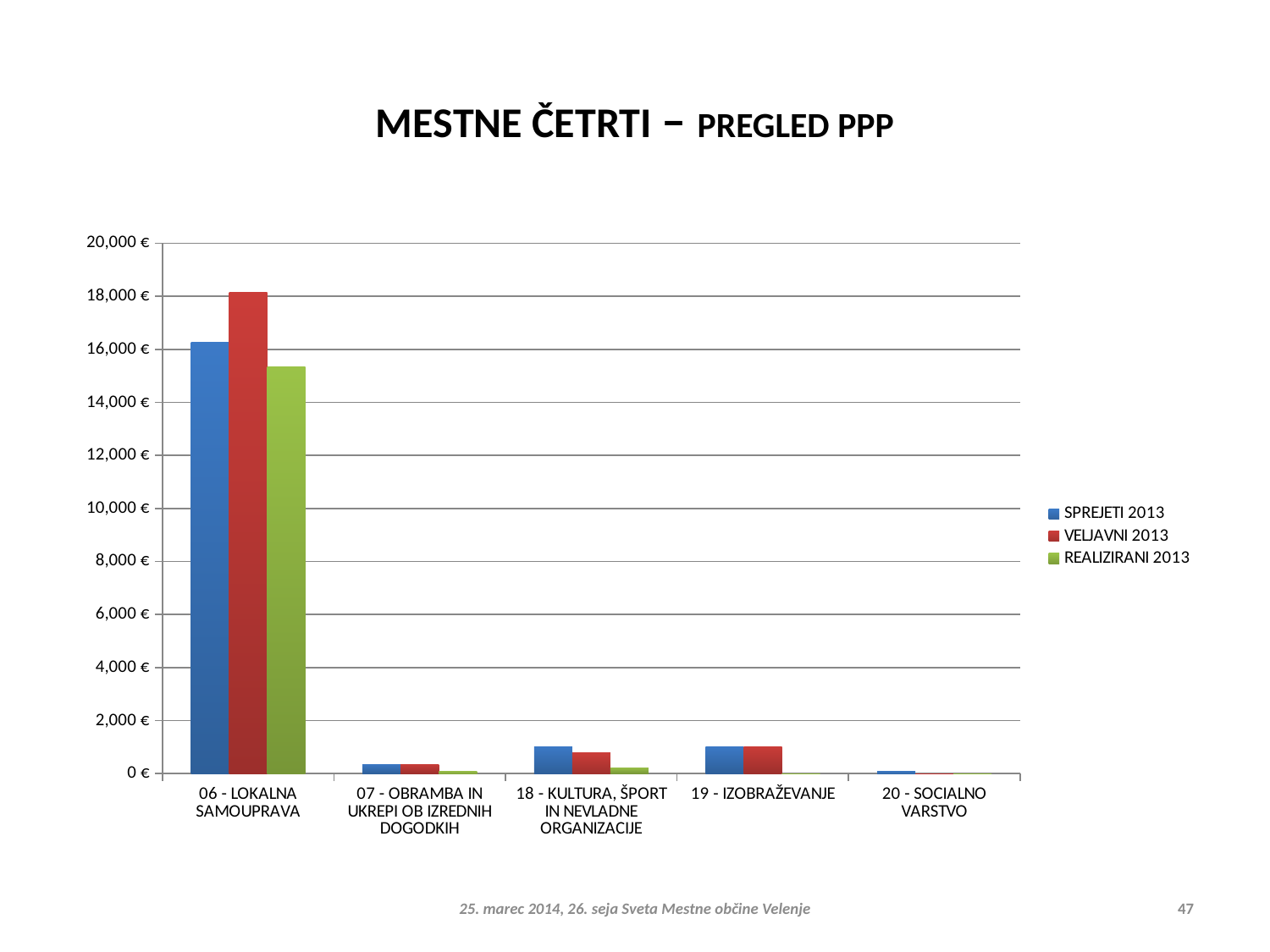

# MESTNE ČETRTI – PREGLED PPP

### Chart

| Category | SPREJETI 2013 | VELJAVNI 2013 | REALIZIRANI 2013 |
|---|---|---|---|
| 06 - LOKALNA SAMOUPRAVA | 16257.0 | 18157.0 | 15325.0 |
| 07 - OBRAMBA IN UKREPI OB IZREDNIH DOGODKIH | 350.0 | 350.0 | 100.0 |
| 18 - KULTURA, ŠPORT IN NEVLADNE ORGANIZACIJE | 1000.0 | 800.0 | 200.0 |
| 19 - IZOBRAŽEVANJE | 1000.0 | 1000.0 | 0.0 |
| 20 - SOCIALNO VARSTVO | 100.0 | 0.0 | 0.0 |
25. marec 2014, 26. seja Sveta Mestne občine Velenje
47